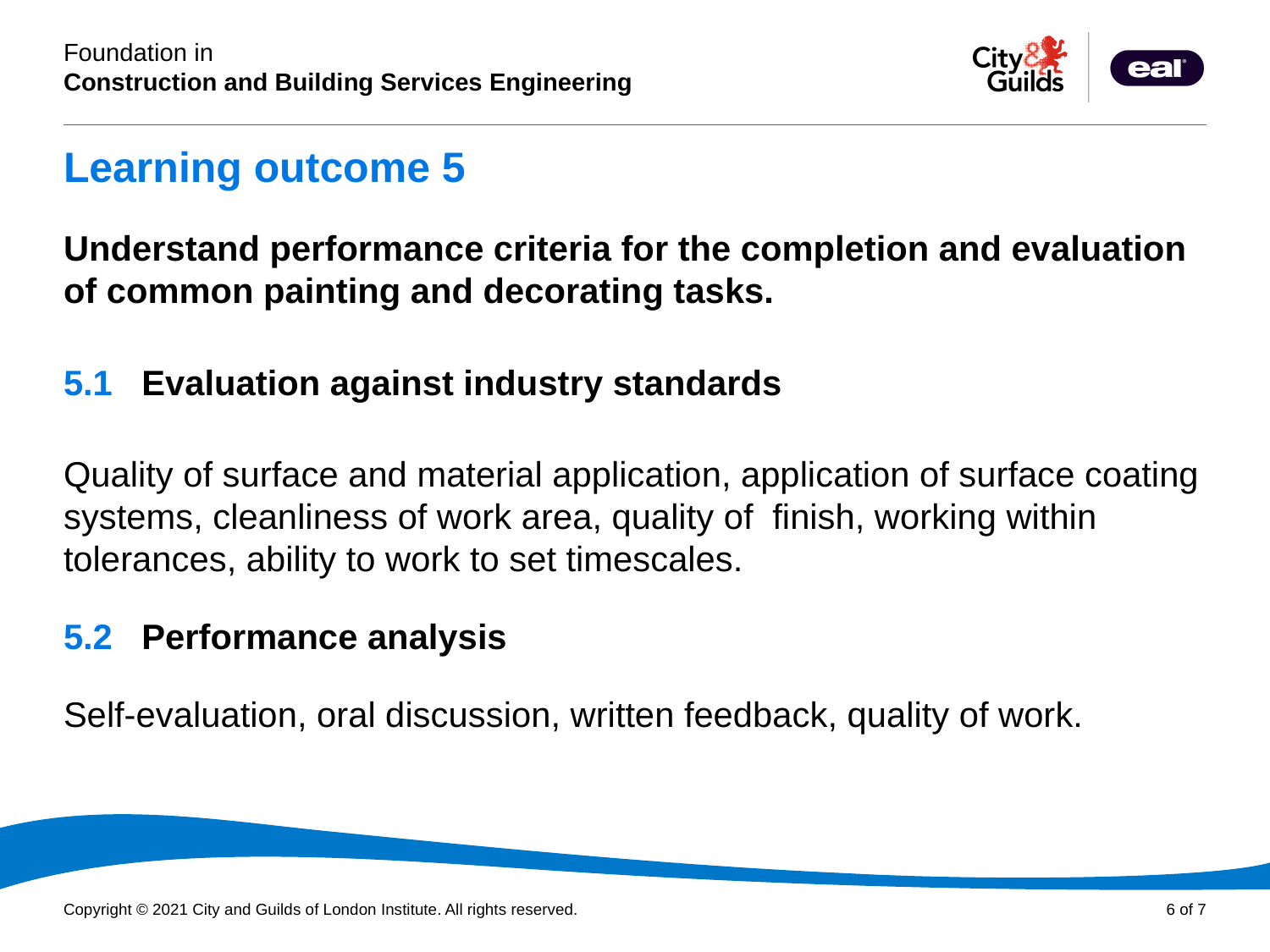

# Learning outcome 5
Understand performance criteria for the completion and evaluation of common painting and decorating tasks.
5.1   Evaluation against industry standards
Quality of surface and material application, application of surface coating systems, cleanliness of work area, quality of  finish, working within tolerances, ability to work to set timescales.
5.2   Performance analysis
Self-evaluation, oral discussion, written feedback, quality of work.